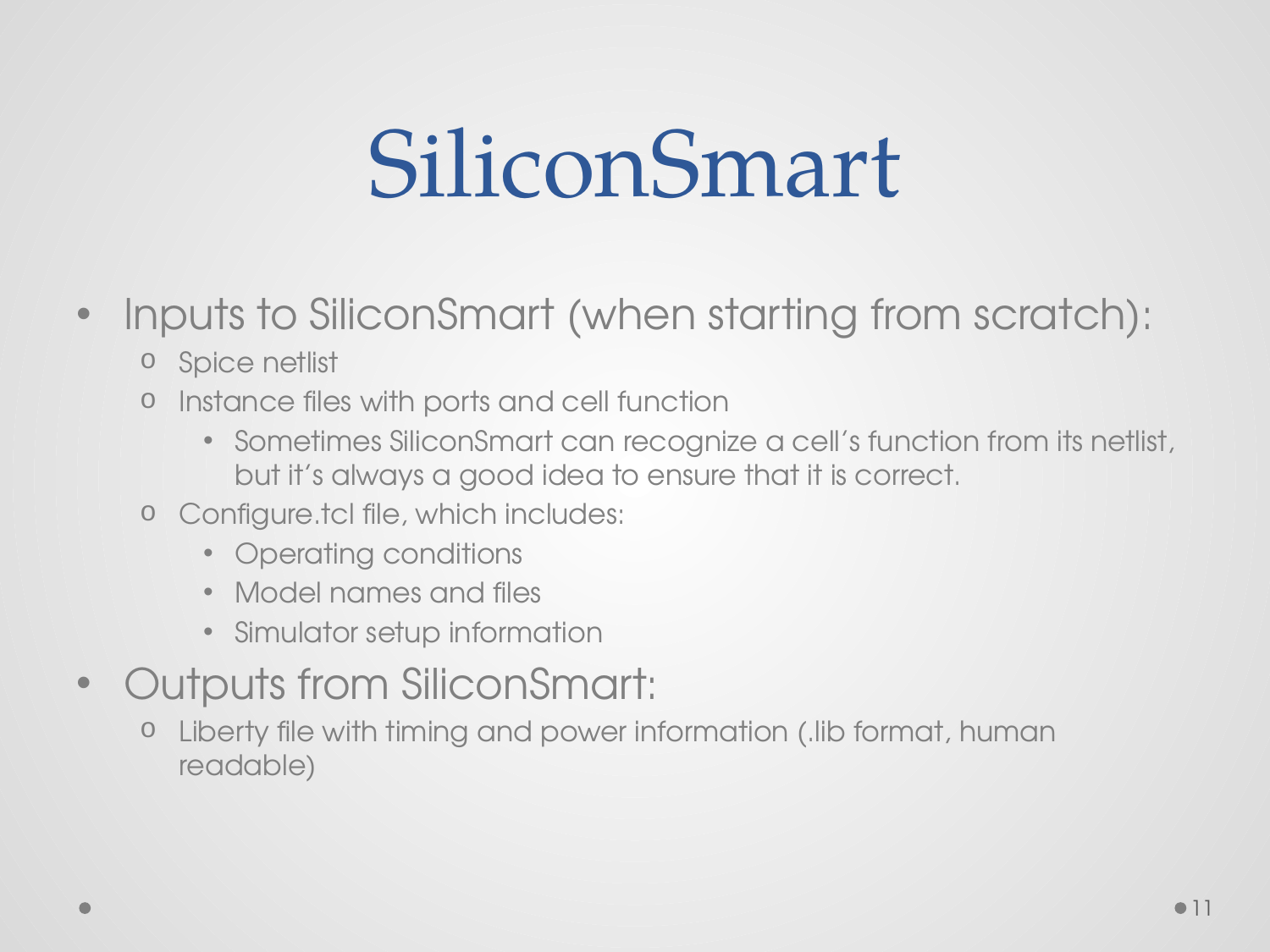

# SiliconSmart

Inputs to SiliconSmart (when starting from scratch):
Spice netlist
Instance files with ports and cell function
Sometimes SiliconSmart can recognize a cell’s function from its netlist, but it’s always a good idea to ensure that it is correct.
Configure.tcl file, which includes:
Operating conditions
Model names and files
Simulator setup information
Outputs from SiliconSmart:
Liberty file with timing and power information (.lib format, human readable)
11